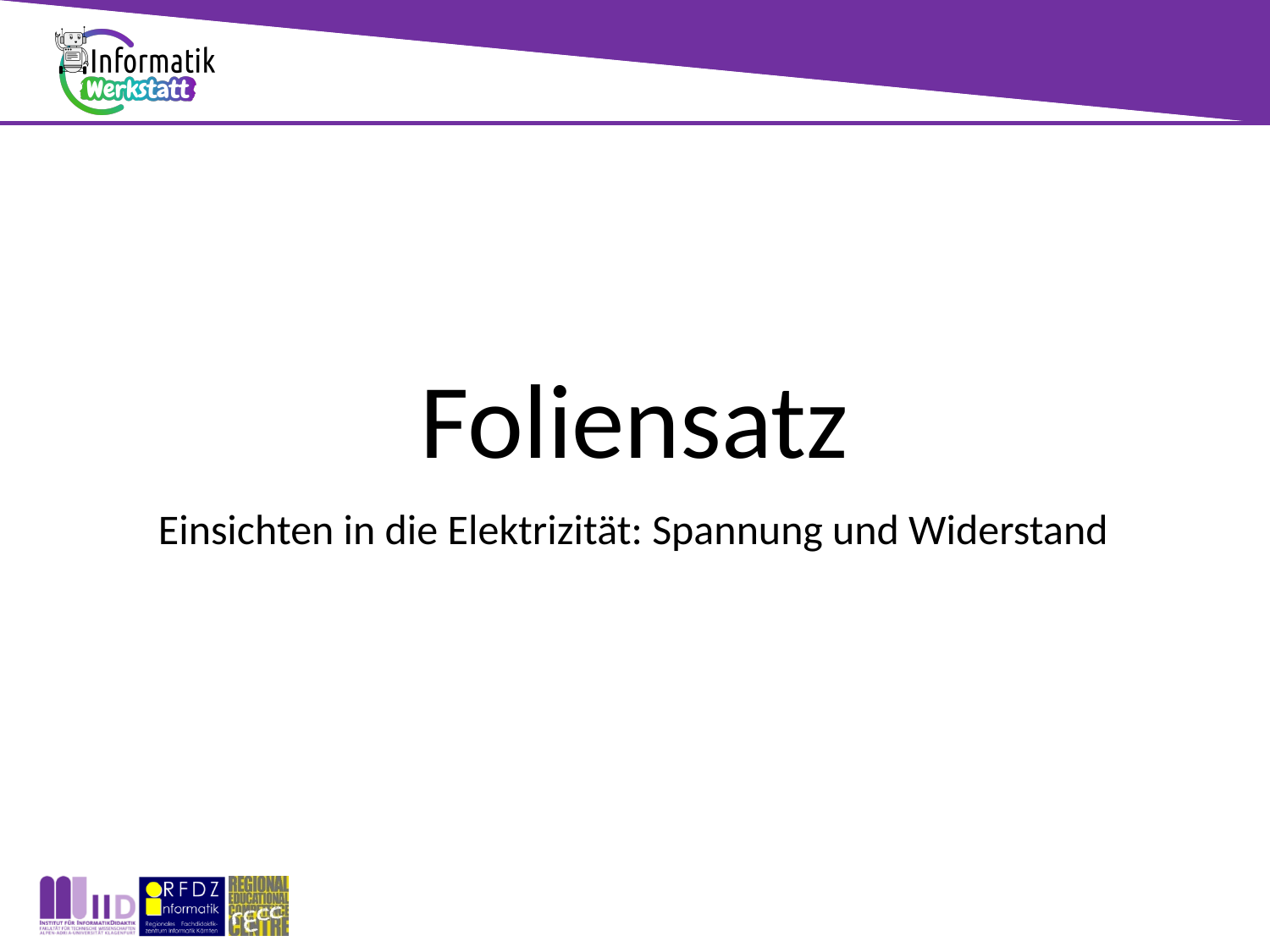

# Foliensatz
Einsichten in die Elektrizität: Spannung und Widerstand